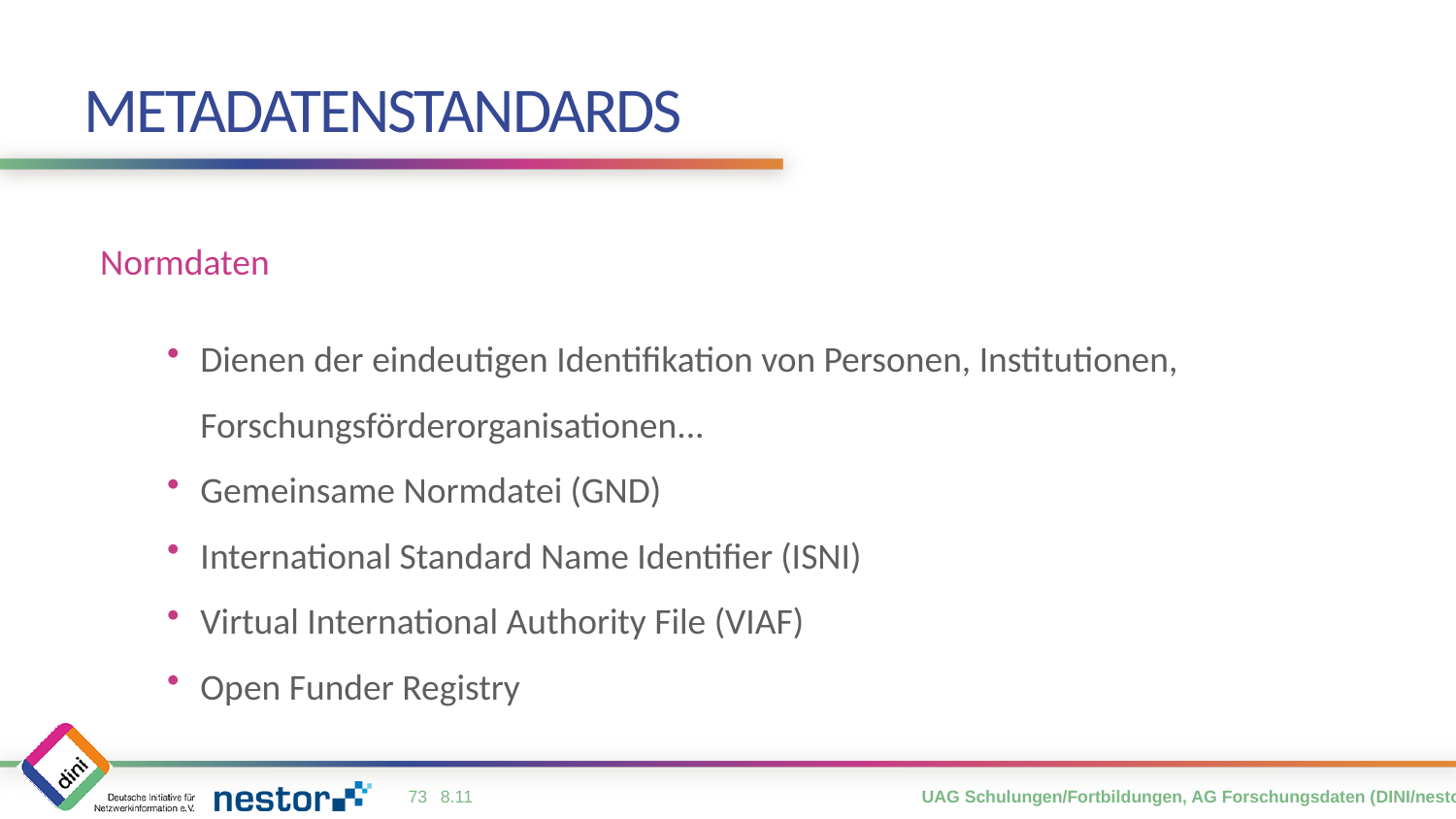

# Metadatenstandards
Normdaten
Dienen der eindeutigen Identifikation von Personen, Institutionen, Forschungsförderorganisationen...
Gemeinsame Normdatei (GND)
International Standard Name Identifier (ISNI)
Virtual International Authority File (VIAF)
Open Funder Registry
73
8.11